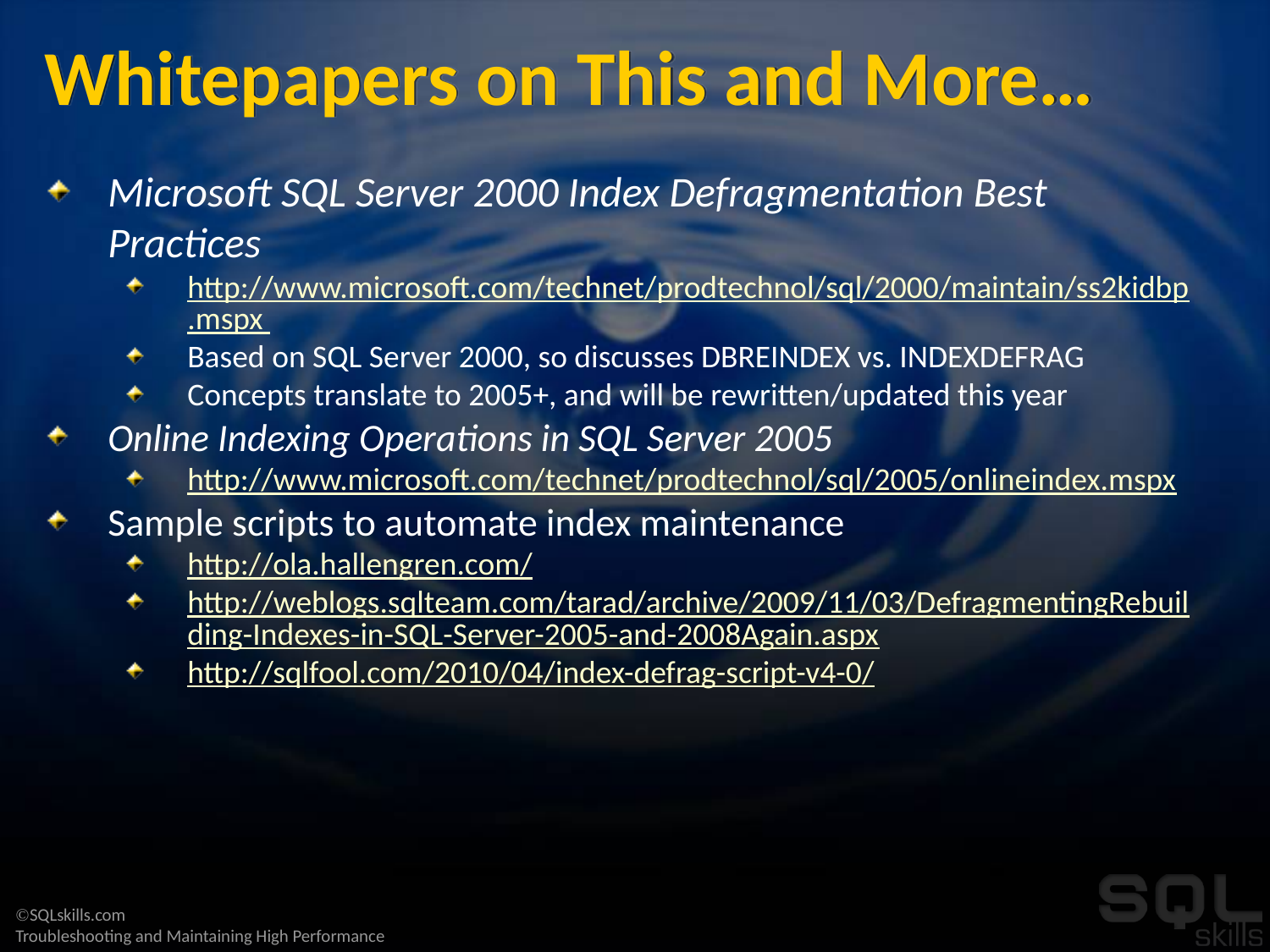

# Whitepapers on This and More…
Microsoft SQL Server 2000 Index Defragmentation Best Practices
http://www.microsoft.com/technet/prodtechnol/sql/2000/maintain/ss2kidbp.mspx
Based on SQL Server 2000, so discusses DBREINDEX vs. INDEXDEFRAG
Concepts translate to 2005+, and will be rewritten/updated this year
Online Indexing Operations in SQL Server 2005
http://www.microsoft.com/technet/prodtechnol/sql/2005/onlineindex.mspx
Sample scripts to automate index maintenance
http://ola.hallengren.com/
http://weblogs.sqlteam.com/tarad/archive/2009/11/03/DefragmentingRebuilding-Indexes-in-SQL-Server-2005-and-2008Again.aspx
http://sqlfool.com/2010/04/index-defrag-script-v4-0/